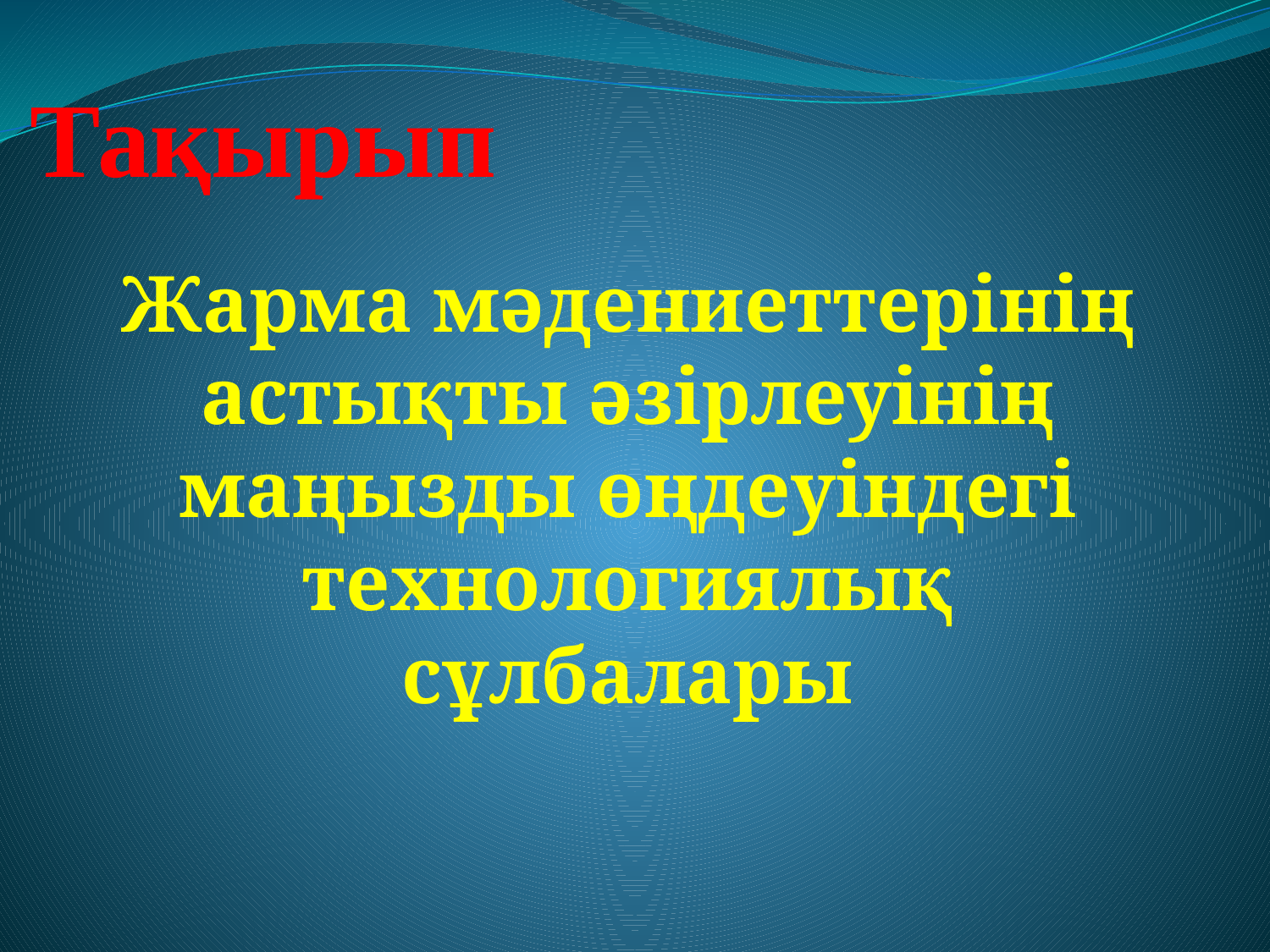

# Тақырып
Жарма мәдениеттерiнің астықты әзiрлеуiнің маңызды өңдеуіндегі технологиялық сұлбалары